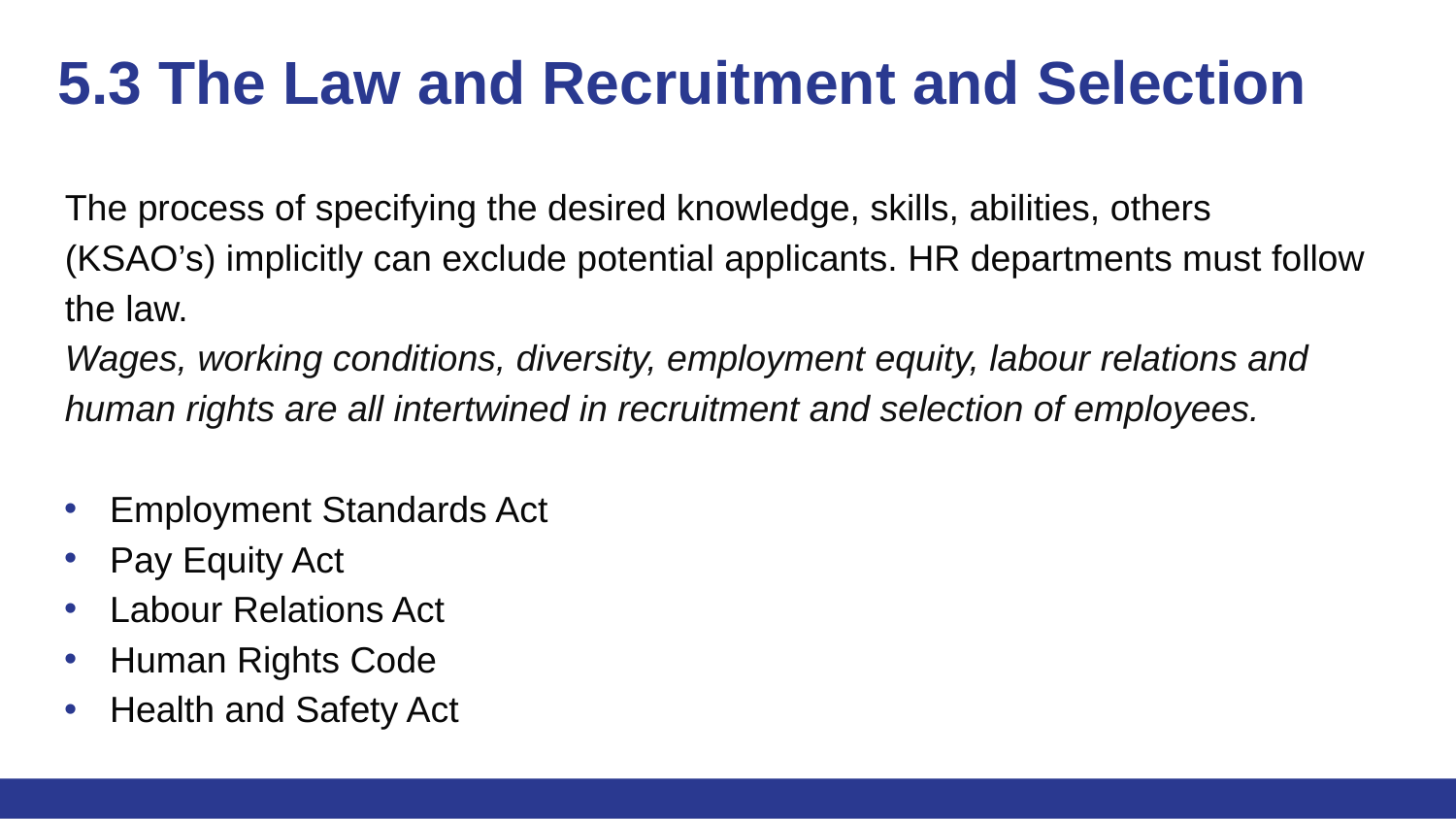

# 5.3 The Law and Recruitment and Selection
The process of specifying the desired knowledge, skills, abilities, others (KSAO’s) implicitly can exclude potential applicants. HR departments must follow the law.
Wages, working conditions, diversity, employment equity, labour relations and human rights are all intertwined in recruitment and selection of employees.

Employment Standards Act
Pay Equity Act
Labour Relations Act
Human Rights Code
Health and Safety Act